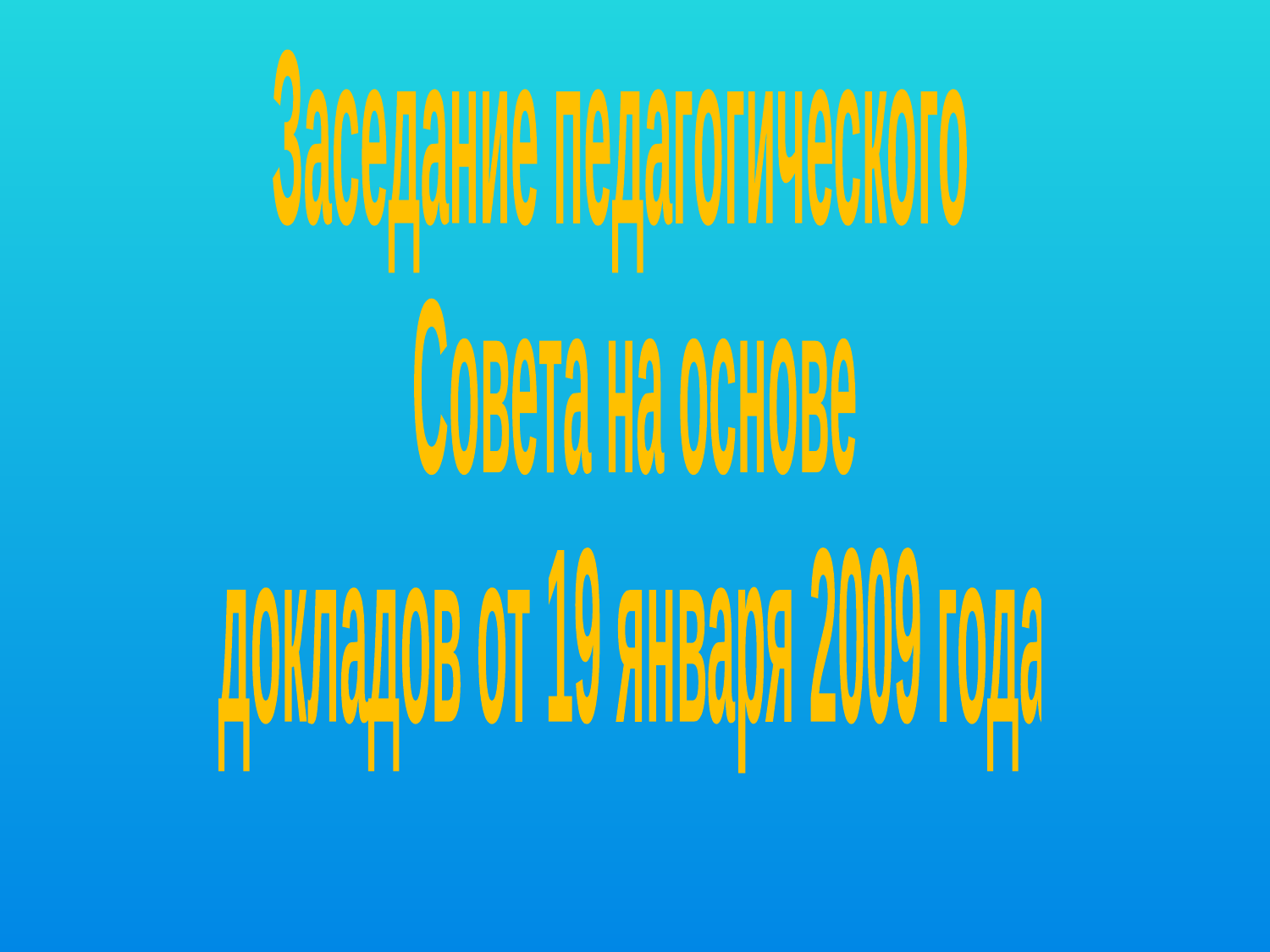

Заседание педагогического
 Совета на основе
 докладов от 19 января 2009 года
#